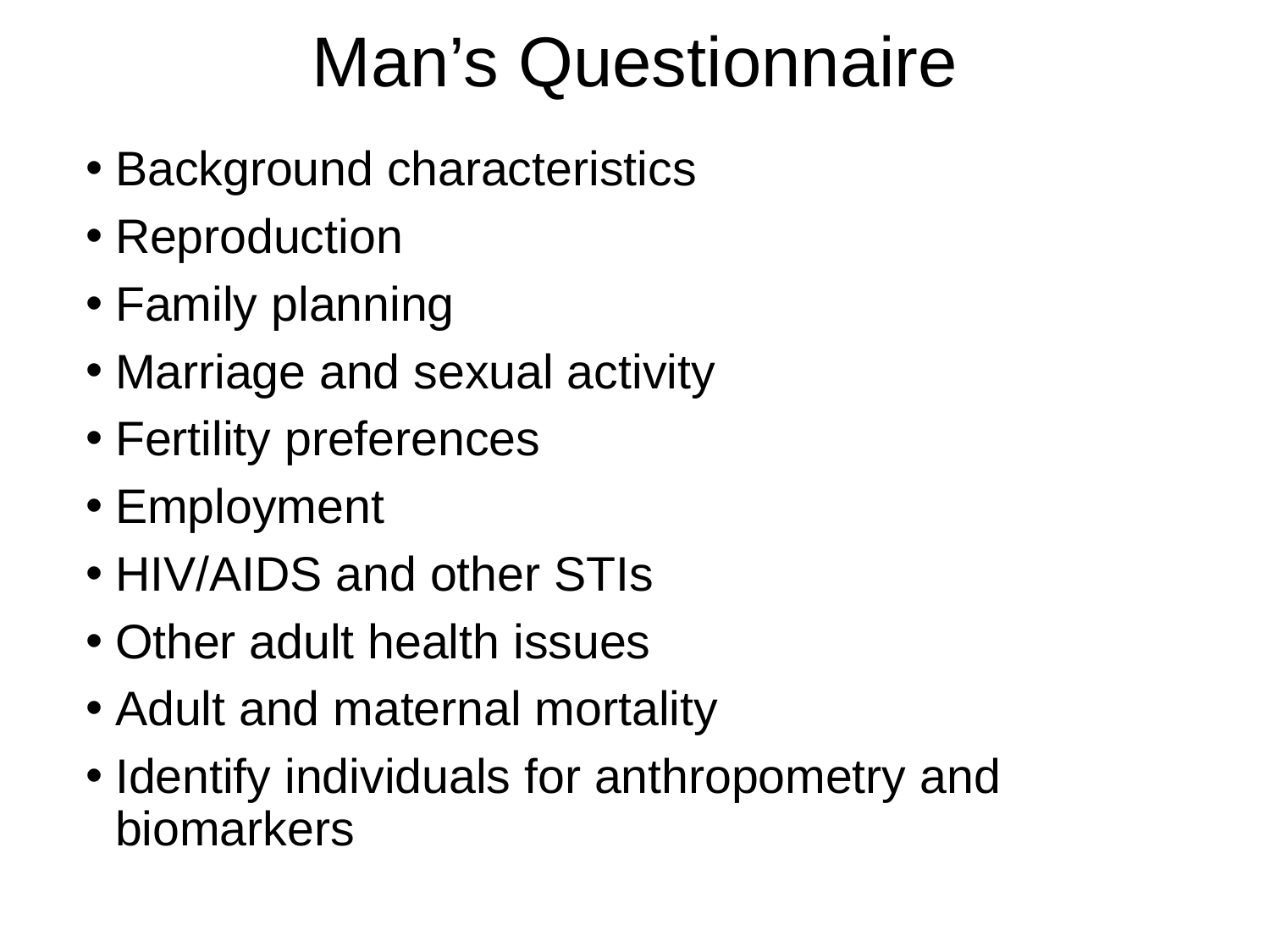

# Man’s Questionnaire
Background characteristics
Reproduction
Family planning
Marriage and sexual activity
Fertility preferences
Employment
HIV/AIDS and other STIs
Other adult health issues
Adult and maternal mortality
Identify individuals for anthropometry and biomarkers